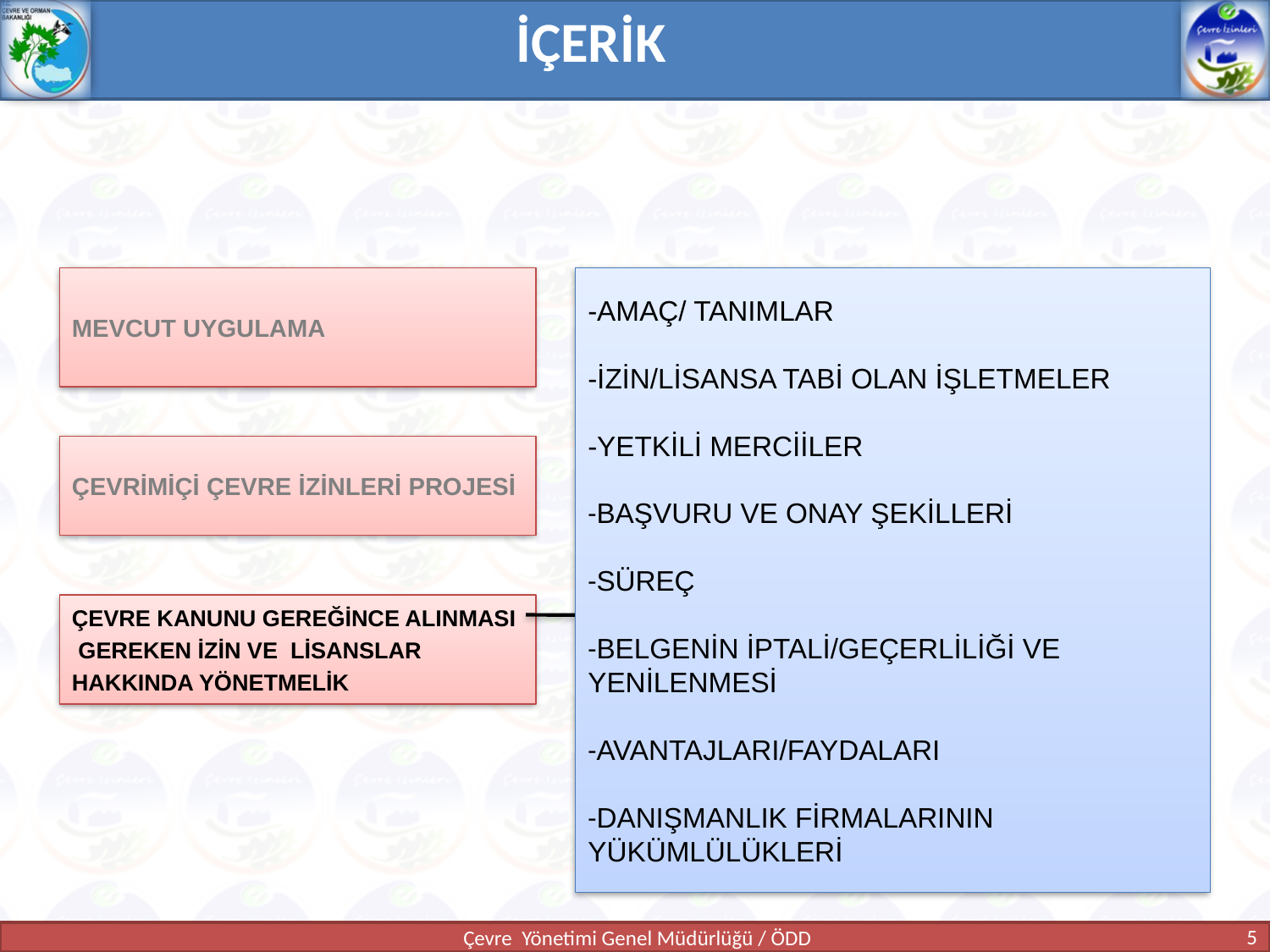

İÇERİK
MEVCUT UYGULAMA

-AMAÇ/ TANIMLAR

-İZİN/LİSANSA TABİ OLAN İŞLETMELER

-YETKİLİ MERCİİLER

-BAŞVURU VE ONAY ŞEKİLLERİ

-SÜREÇ

-BELGENİN İPTALİ/GEÇERLİLİĞİ VE YENİLENMESİ

-AVANTAJLARI/FAYDALARI

-DANIŞMANLIK FİRMALARININ YÜKÜMLÜLÜKLERİ

ÇEVRİMİÇİ ÇEVRE İZİNLERİ PROJESİ
ÇEVRE KANUNU GEREĞİNCE ALINMASI
 GEREKEN İZİN VE  LİSANSLAR
HAKKINDA YÖNETMELİK
5
Çevre  Yönetimi Genel Müdürlüğü / ÖDD